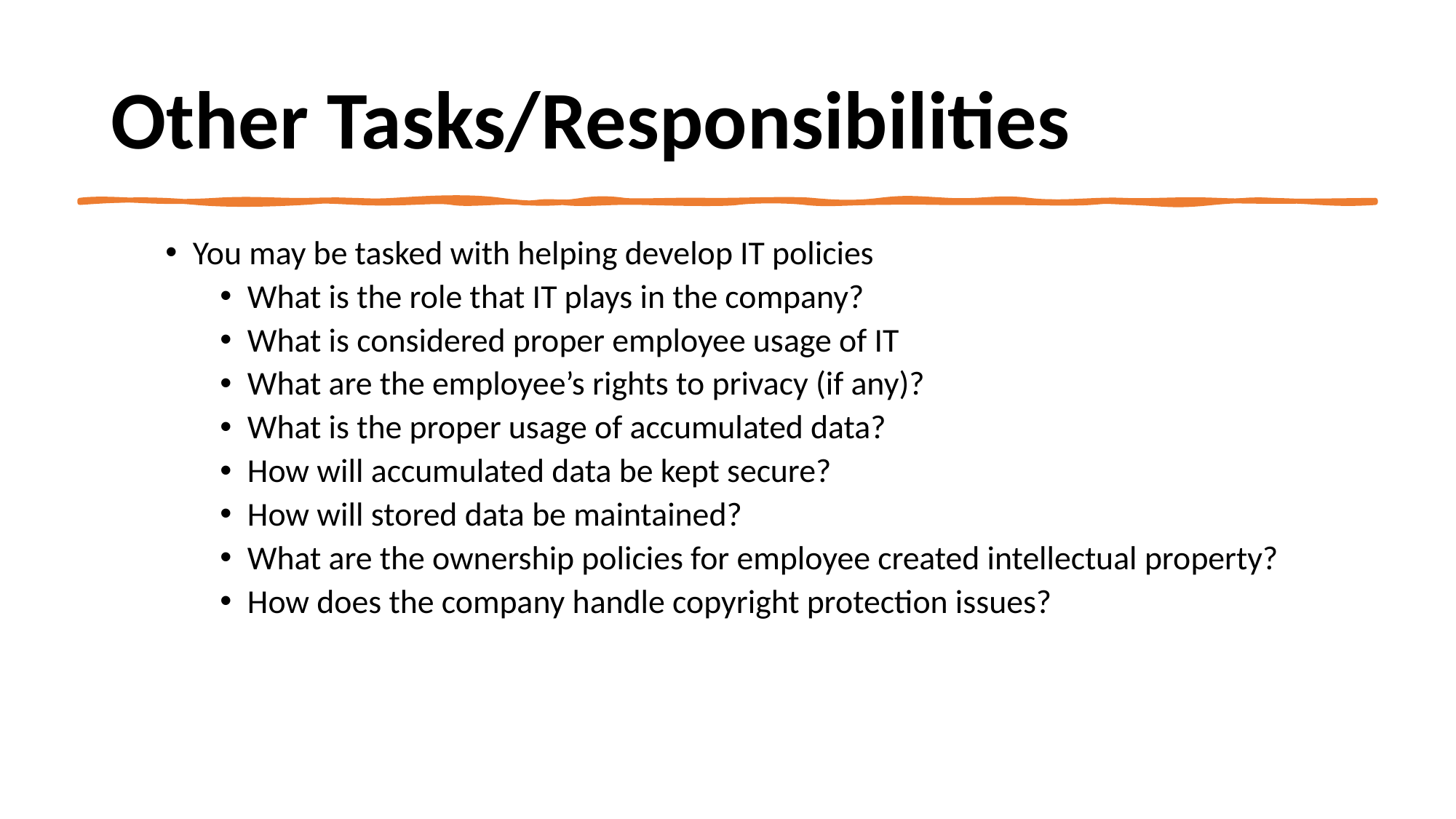

# Other Tasks/Responsibilities

You may be tasked with helping develop IT policies
What is the role that IT plays in the company?
What is considered proper employee usage of IT
What are the employee’s rights to privacy (if any)?
What is the proper usage of accumulated data?
How will accumulated data be kept secure?
How will stored data be maintained?
What are the ownership policies for employee created intellectual property?
How does the company handle copyright protection issues?